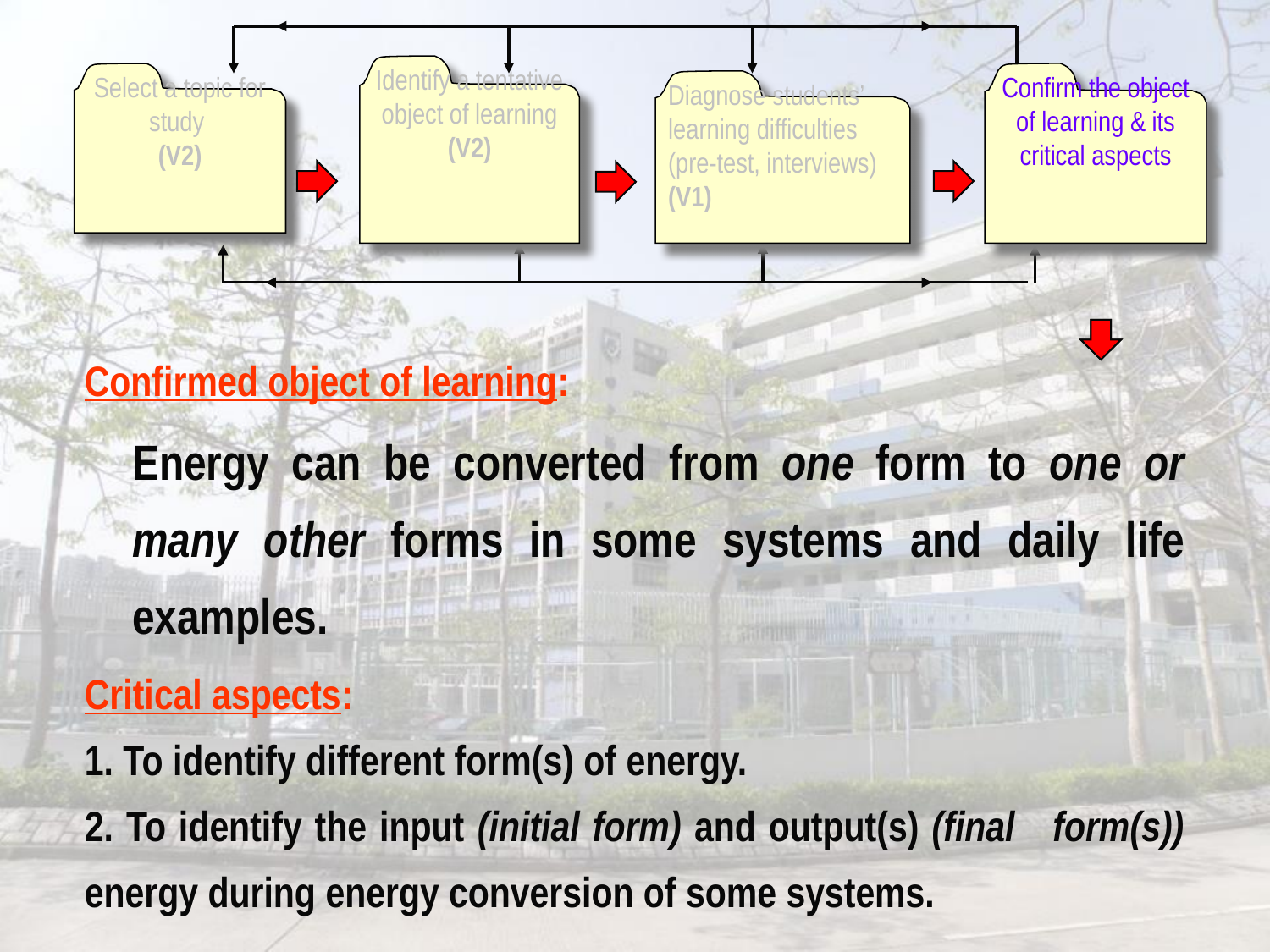

Identify a tentative object of learning
(V2)
Select a topic for study
(V2)
Confirm the object of learning & its critical aspects
Diagnose students’ learning difficulties (pre-test, interviews) (V1)

Confirmed object of learning:
	Energy can be converted from one form to one or many other forms in some systems and daily life examples.
Critical aspects:
1. To identify different form(s) of energy.
2. To identify the input (initial form) and output(s) (final   form(s)) energy during energy conversion of some systems.